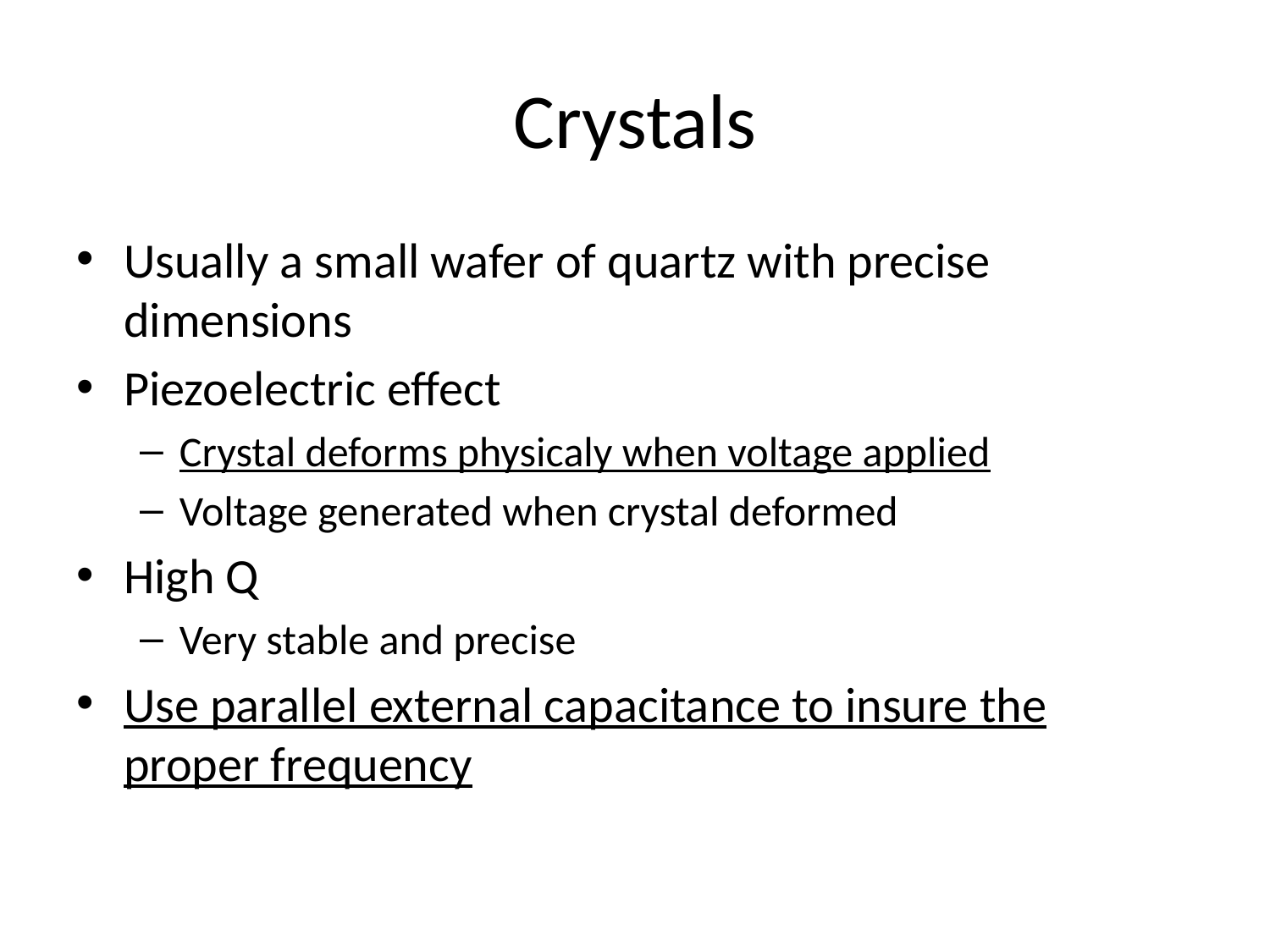

# Crystals
Usually a small wafer of quartz with precise dimensions
Piezoelectric effect
Crystal deforms physicaly when voltage applied
Voltage generated when crystal deformed
High Q
Very stable and precise
Use parallel external capacitance to insure the proper frequency